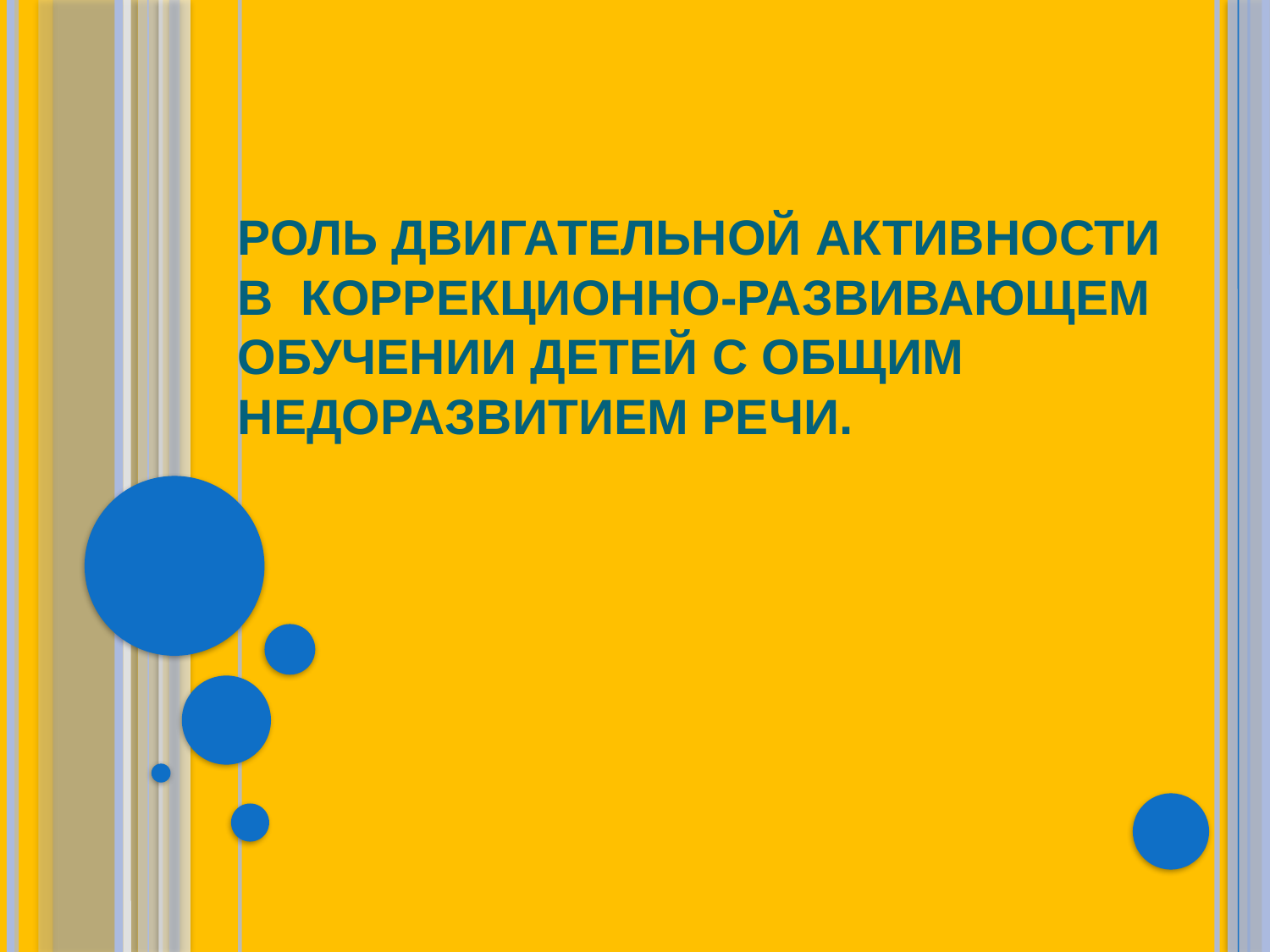

# РОЛЬ ДВИГАТЕЛЬНОЙ АКТИВНОСТИ В  КОРРЕКЦИОННО-РАЗВИВАЮЩЕМ ОБУЧЕНИИ ДЕТЕЙ С ОБЩИМ НЕДОРАЗВИТИЕМ РЕЧИ.